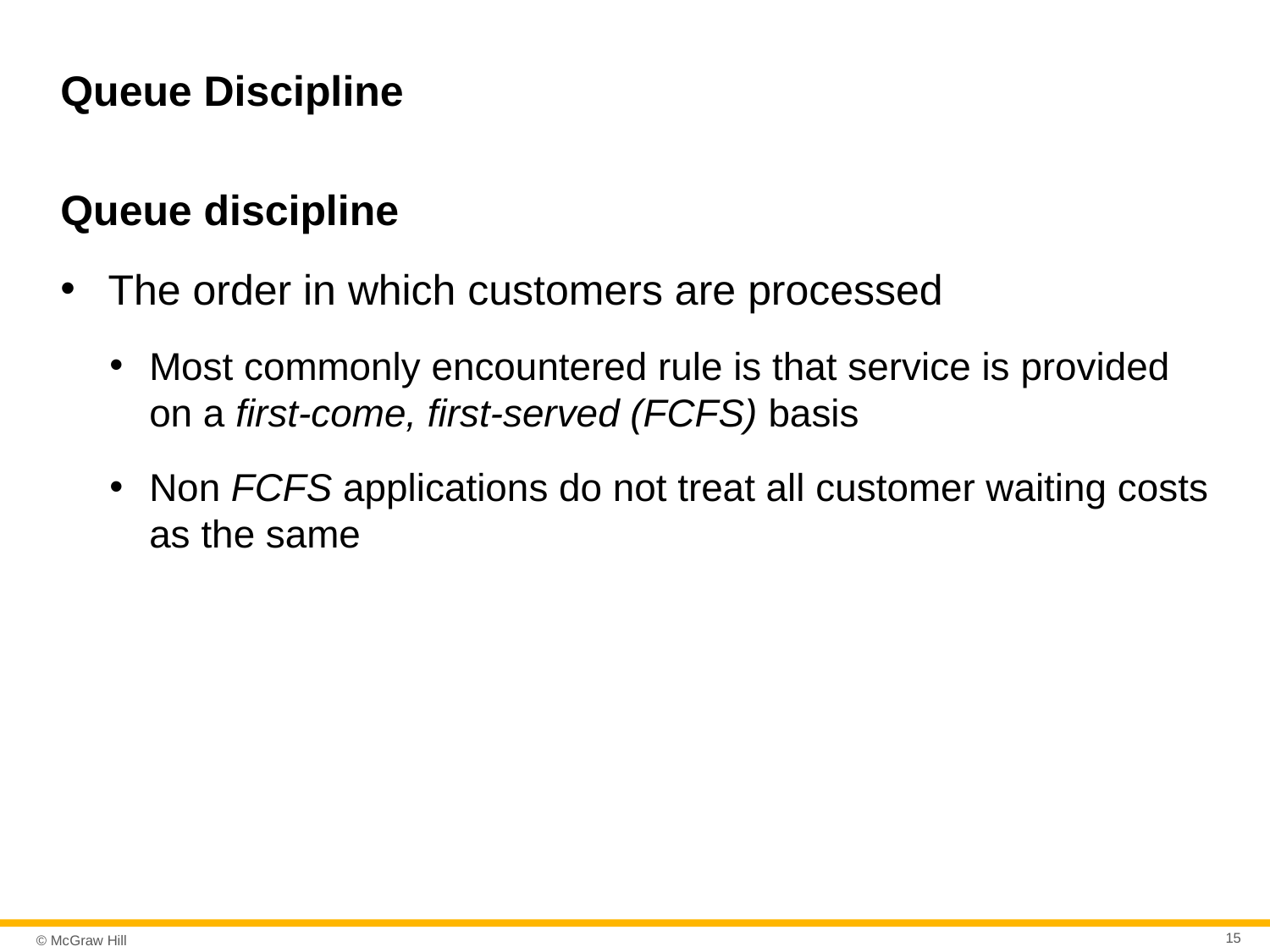

# Queue Discipline
Queue discipline
The order in which customers are processed
Most commonly encountered rule is that service is provided on a first-come, first-served (FCFS) basis
Non FCFS applications do not treat all customer waiting costs as the same